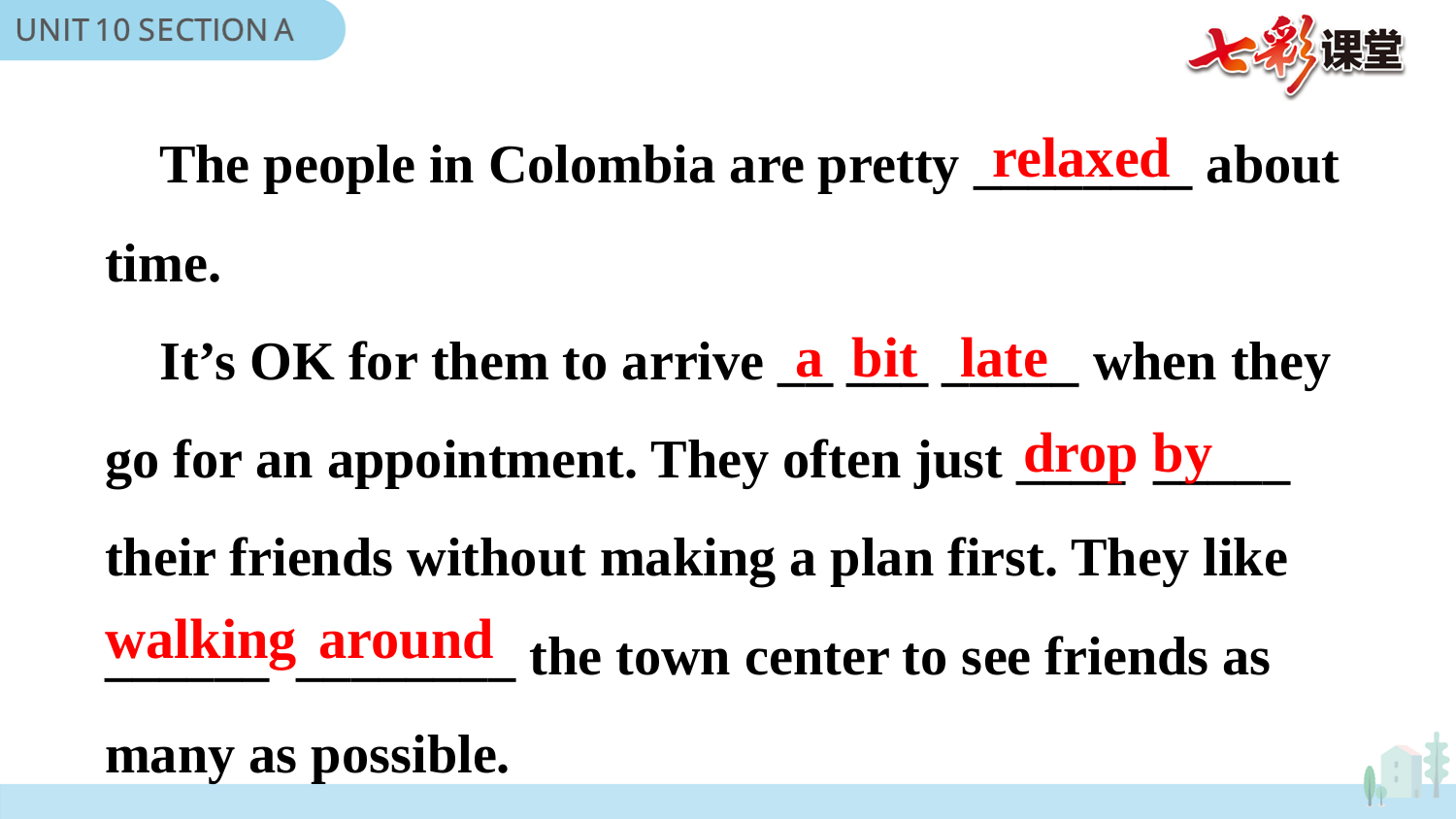

The people in Colombia are pretty ________ about time.
    It’s OK for them to arrive __ ___ _____ when they go for an appointment. They often just ____  _____ their friends without making a plan first. They like ______  ________ the town center to see friends as many as possible.
relaxed
a  bit   late
drop by
walking
around